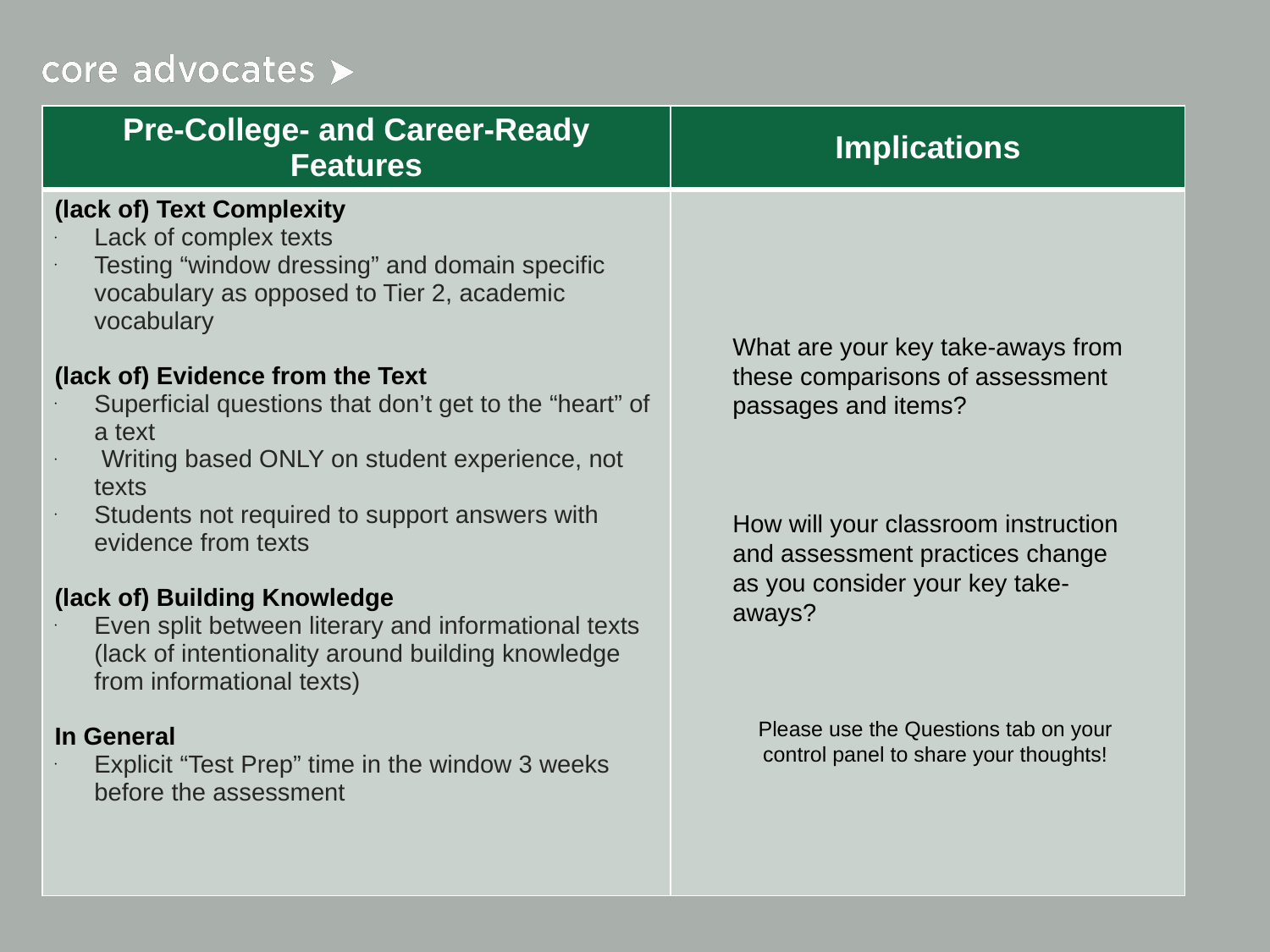

| Pre-College- and Career-Ready Features | Implications |
| --- | --- |
| (lack of) Text Complexity Lack of complex texts Testing “window dressing” and domain specific vocabulary as opposed to Tier 2, academic vocabulary (lack of) Evidence from the Text Superficial questions that don’t get to the “heart” of a text Writing based ONLY on student experience, not texts Students not required to support answers with evidence from texts (lack of) Building Knowledge Even split between literary and informational texts (lack of intentionality around building knowledge from informational texts) In General Explicit “Test Prep” time in the window 3 weeks before the assessment |  |

What are your key take-aways from these comparisons of assessment passages and items?

How will your classroom instruction and assessment practices change as you consider your key take-aways?

Please use the Questions tab on your control panel to share your thoughts!